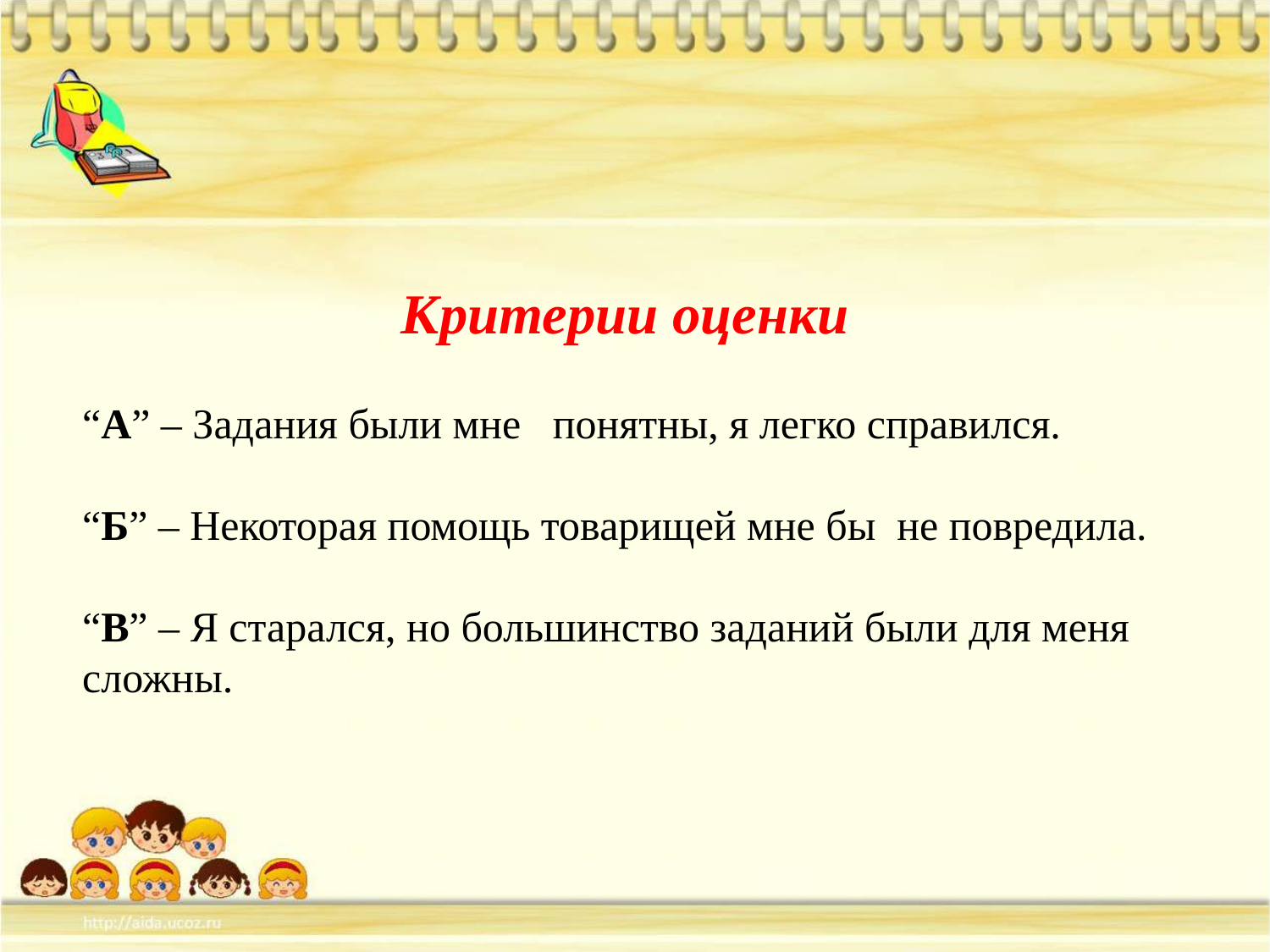

Критерии оценки

“А” – Задания были мне   понятны, я легко справился.

“Б” – Некоторая помощь товарищей мне бы  не повредила.

“В” – Я старался, но большинство заданий были для меня сложны.